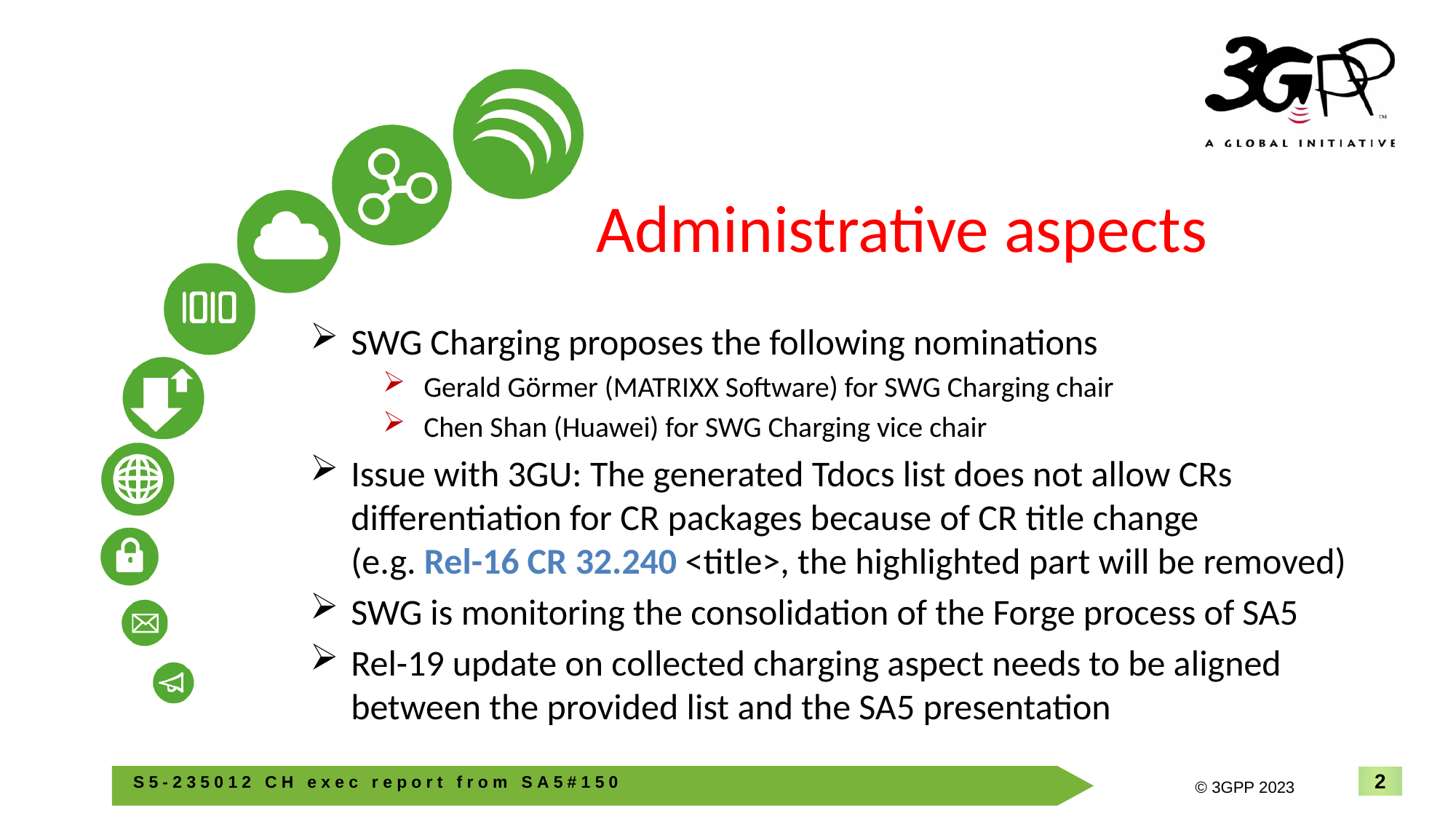

# Administrative aspects
SWG Charging proposes the following nominations
Gerald Görmer (MATRIXX Software) for SWG Charging chair
Chen Shan (Huawei) for SWG Charging vice chair
Issue with 3GU: The generated Tdocs list does not allow CRs differentiation for CR packages because of CR title change
(e.g. Rel-16 CR 32.240 <title>, the highlighted part will be removed)
SWG is monitoring the consolidation of the Forge process of SA5
Rel-19 update on collected charging aspect needs to be aligned between the provided list and the SA5 presentation